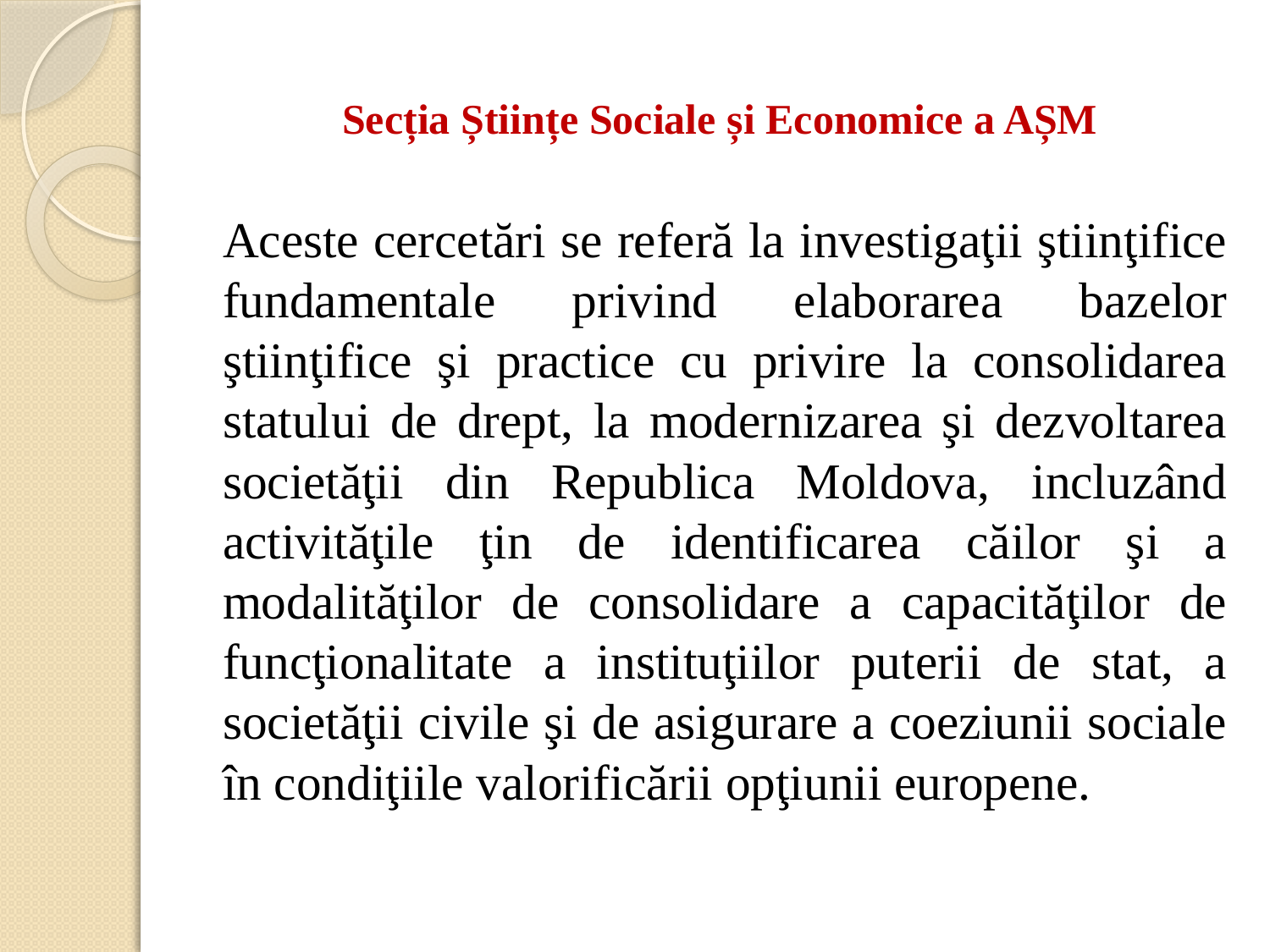

# Secția Științe Sociale și Economice a AȘM
Aceste cercetări se referă la investigaţii ştiinţifice fundamentale privind elaborarea bazelor ştiinţifice şi practice cu privire la consolidarea statului de drept, la modernizarea şi dezvoltarea societăţii din Republica Moldova, incluzând activităţile ţin de identificarea căilor şi a modalităţilor de consolidare a capacităţilor de funcţionalitate a instituţiilor puterii de stat, a societăţii civile şi de asigurare a coeziunii sociale în condiţiile valorificării opţiunii europene.